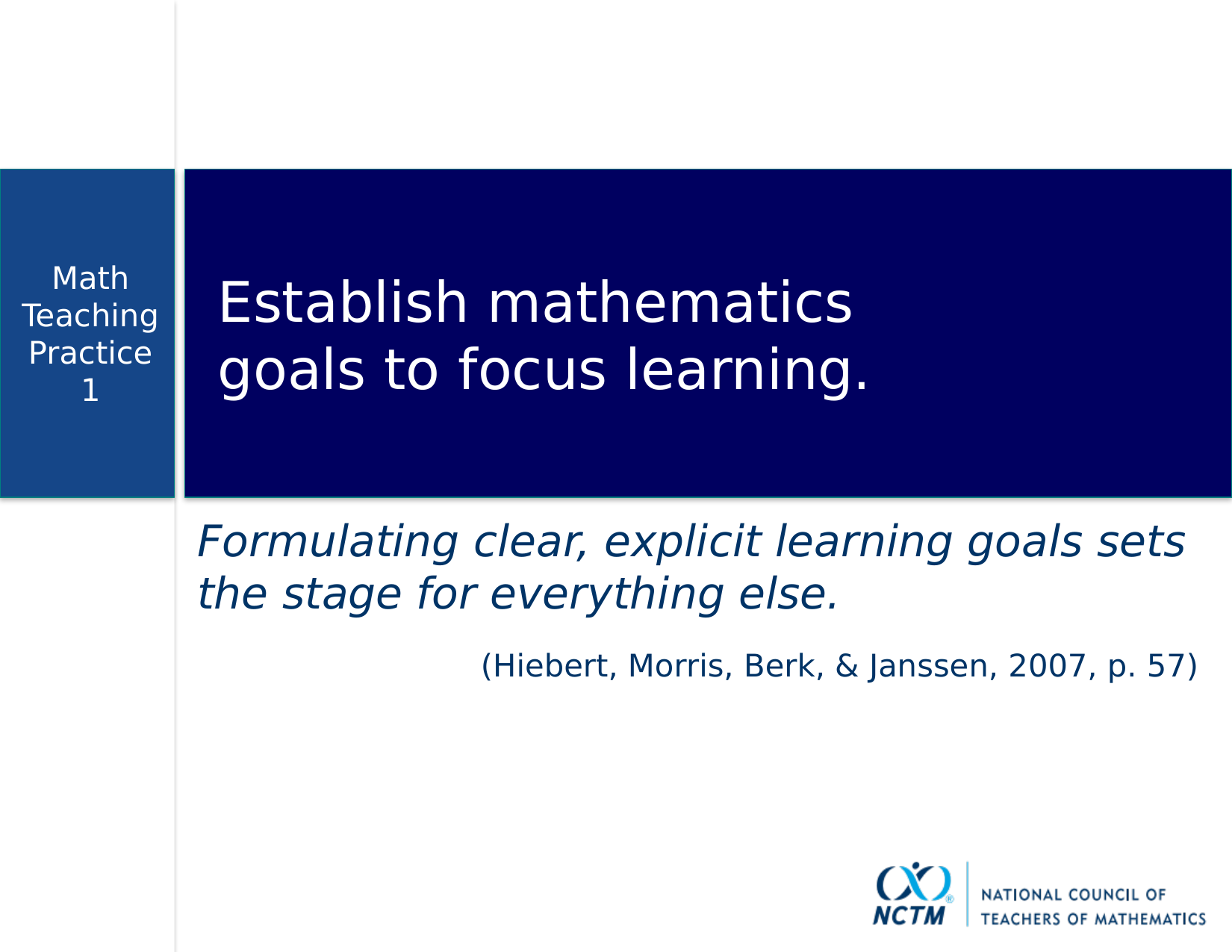

Establish mathematics
goals to focus learning.
Math
Teaching
Practice
1
Formulating clear, explicit learning goals sets the stage for everything else.
(Hiebert, Morris, Berk, & Janssen, 2007, p. 57)